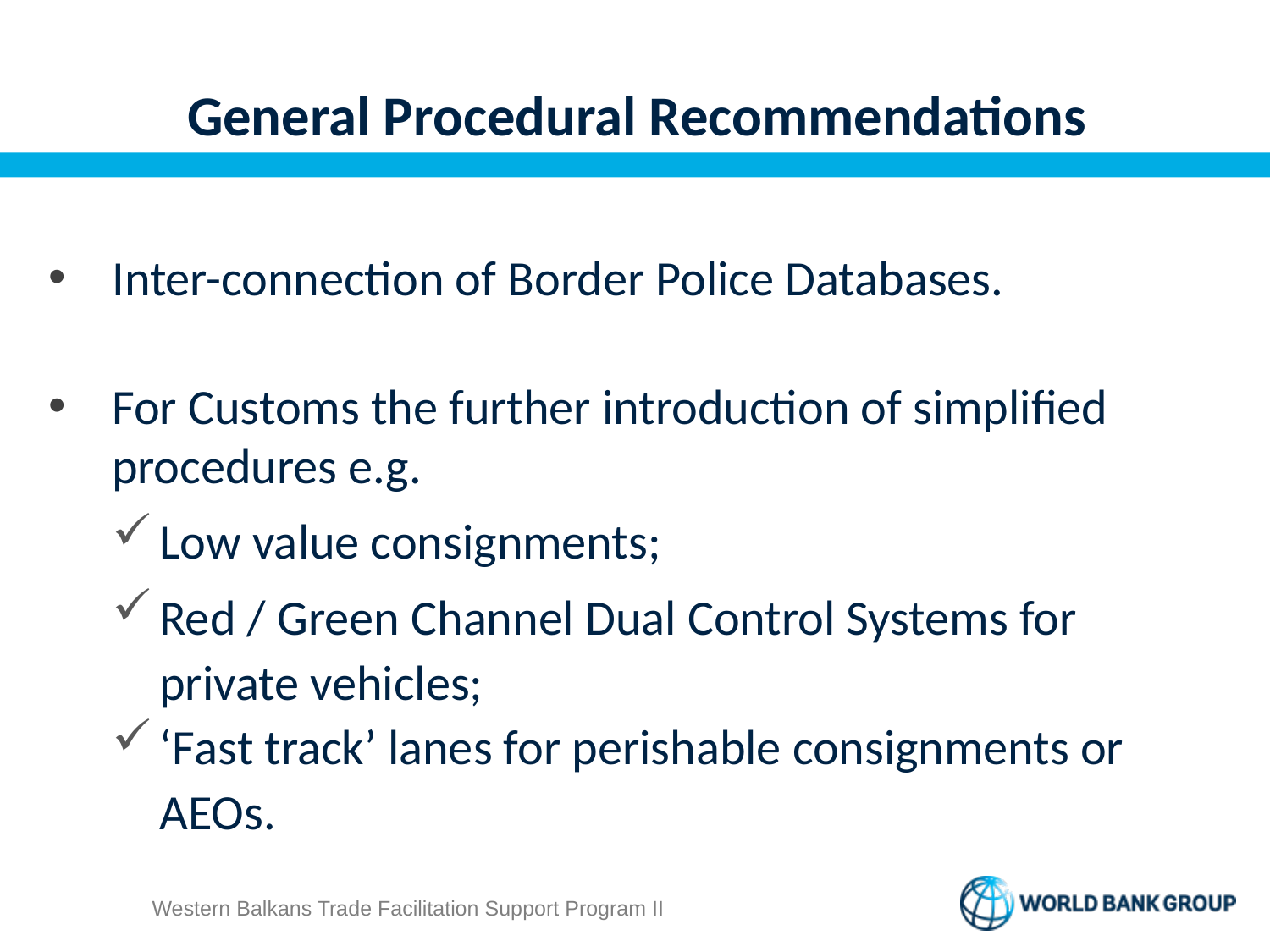

# General Procedural Recommendations
Inter-connection of Border Police Databases.

For Customs the further introduction of simplified procedures e.g.
Low value consignments;
Red / Green Channel Dual Control Systems for private vehicles;
‘Fast track’ lanes for perishable consignments or AEOs.

Western Balkans Trade Facilitation Support Program II